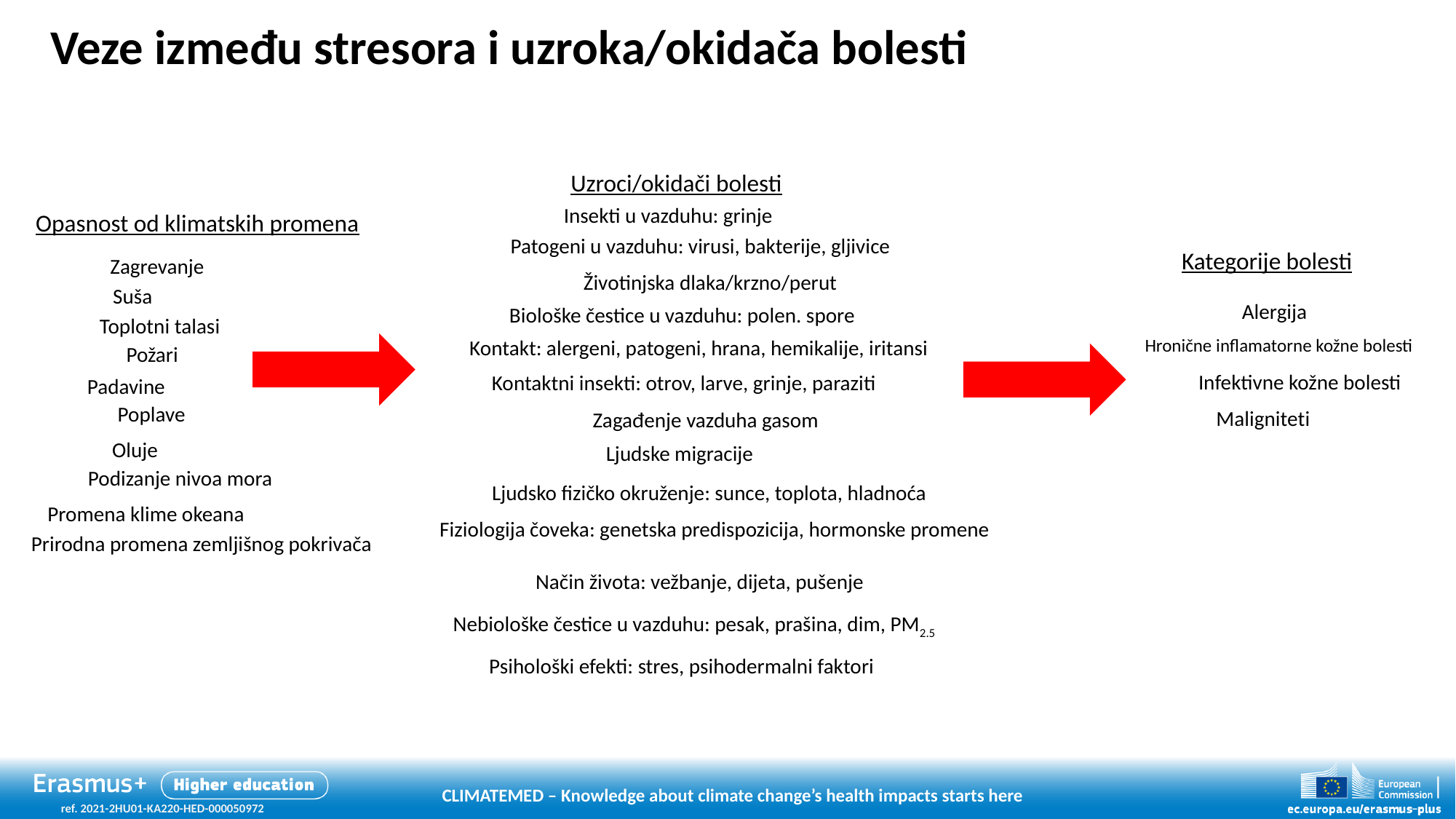

Veze između stresora i uzroka/okidača bolesti

Uzroci/okidači bolesti
Insekti u vazduhu: grinje
Patogeni u vazduhu: virusi, bakterije, gljivice
Životinjska dlaka/krzno/perut
Biološke čestice u vazduhu: polen. spore
Kontakt: alergeni, patogeni, hrana, hemikalije, iritansi
Kontaktni insekti: otrov, larve, grinje, paraziti
Zagađenje vazduha gasom
Ljudske migracije
Ljudsko fizičko okruženje: sunce, toplota, hladnoća
Fiziologija čoveka: genetska predispozicija, hormonske promene
Način života: vežbanje, dijeta, pušenje
Nebiološke čestice u vazduhu: pesak, prašina, dim, PM2.5
Psihološki efekti: stres, psihodermalni faktori
Opasnost od klimatskih promena
Kategorije bolesti
Alergija
Hronične inflamatorne kožne bolesti
Infektivne kožne bolesti
Maligniteti
 Zagrevanje
Suša
Toplotni talasi

Požari

Padavine
Poplave
Oluje
Podizanje nivoa mora
Promena klime okeana
Prirodna promena zemljišnog pokrivača